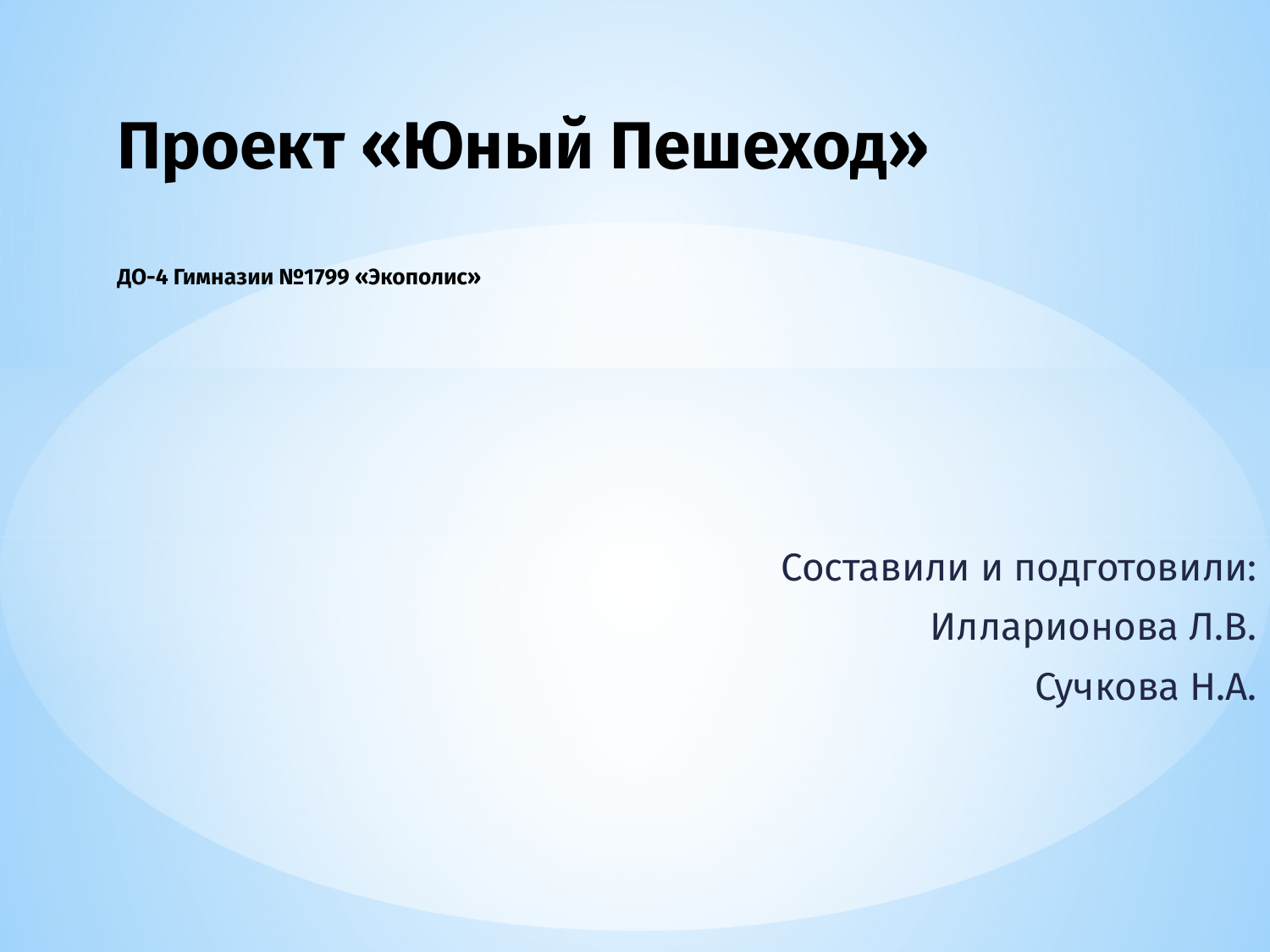

# Проект «Юный Пешеход» ДО-4 Гимназии №1799 «Экополис»
Составили и подготовили:
Илларионова Л.В.
Сучкова Н.А.